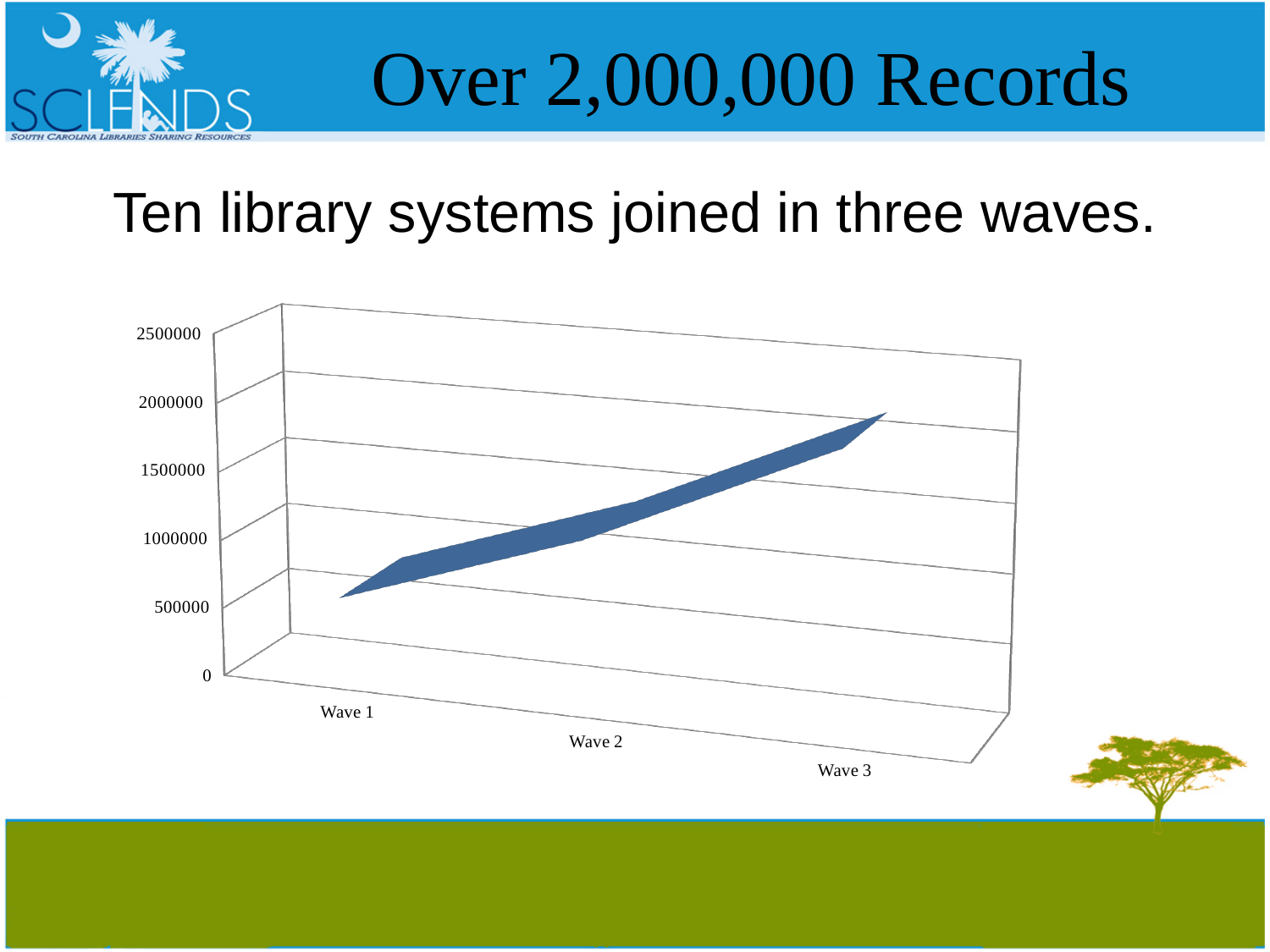

# Over 2,000,000 Records
Ten library systems joined in three waves.

[unsupported chart]